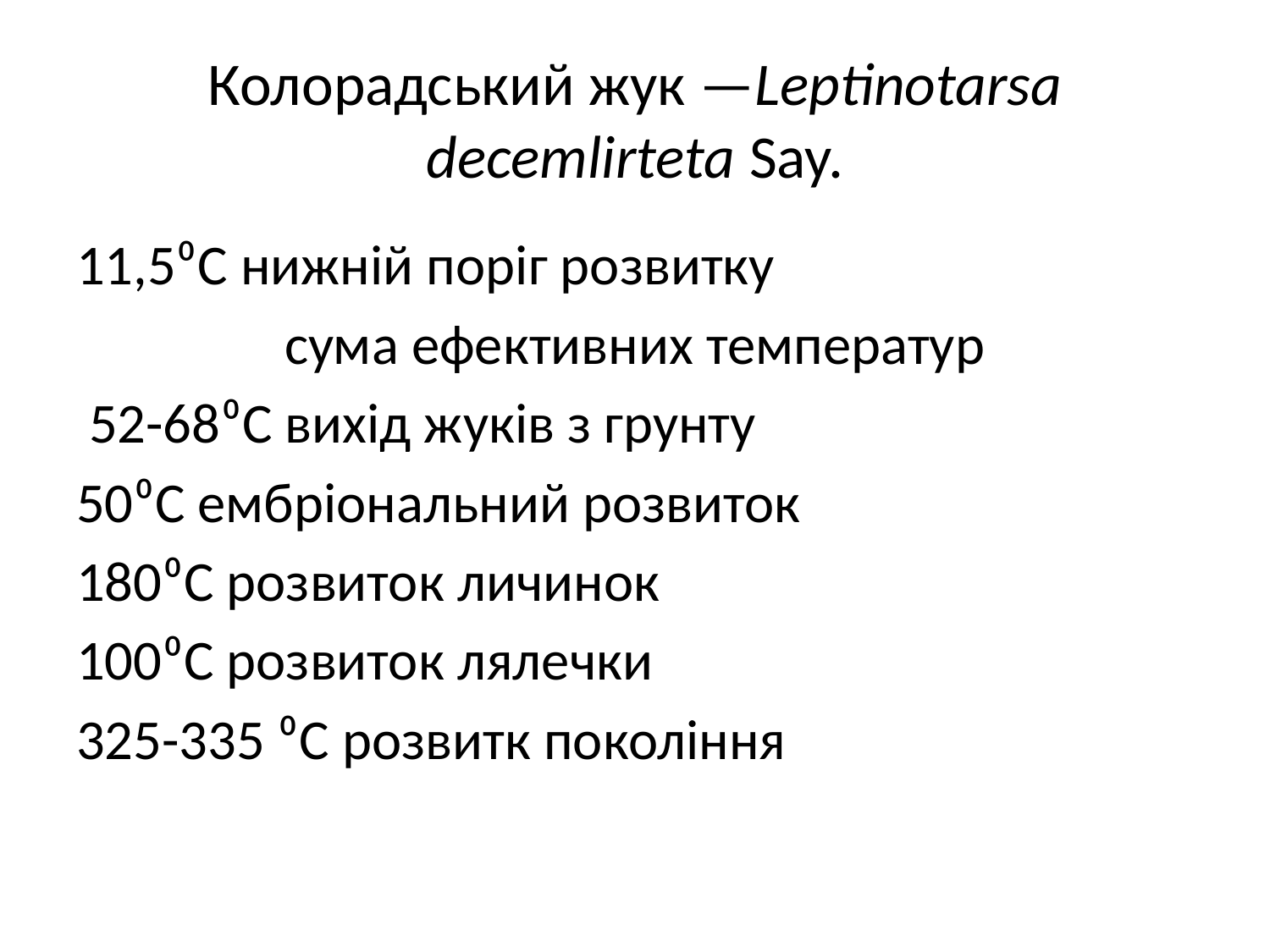

# Колорадський жук —Leptinotarsa decemlirteta Say.
11,5⁰С нижній поріг розвитку
сума ефективних температур
 52-68⁰С вихід жуків з грунту
50⁰С ембріональний розвиток
180⁰С розвиток личинок
100⁰С розвиток лялечки
325-335 ⁰С розвитк покоління